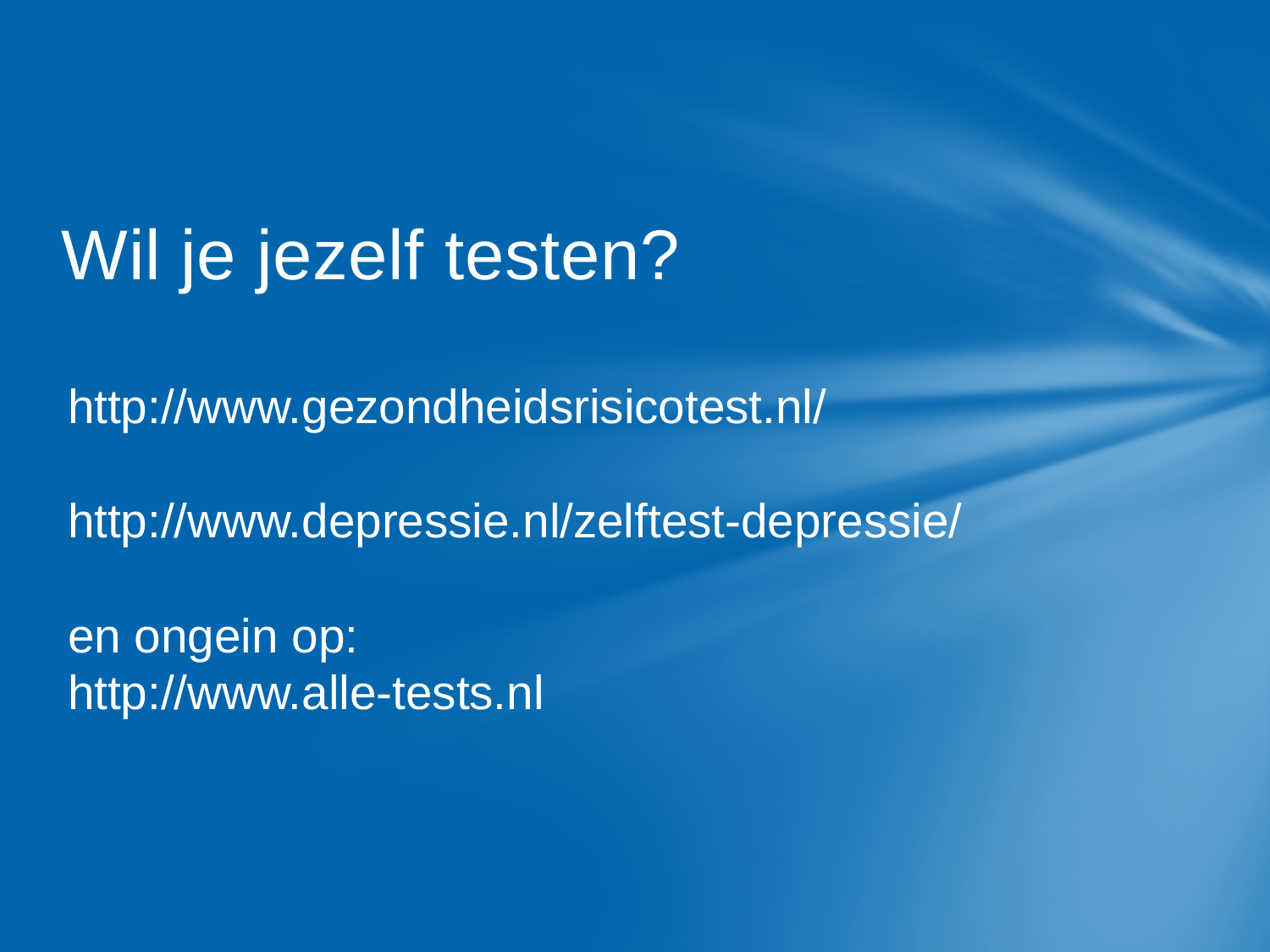

Wil je jezelf testen?
# http://www.gezondheidsrisicotest.nl/ http://www.depressie.nl/zelftest-depressie/ en ongein op: http://www.alle-tests.nl